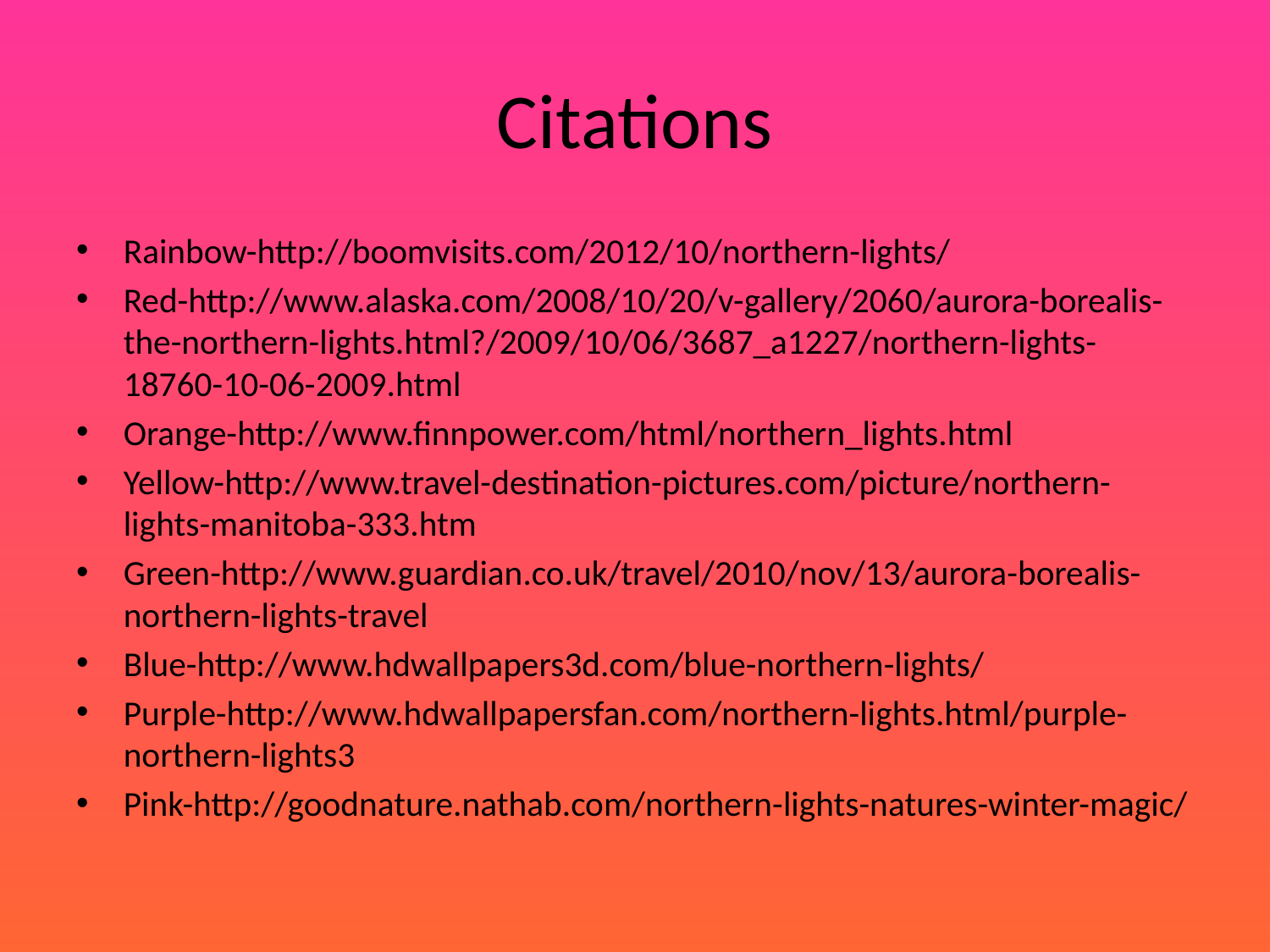

# Citations
Rainbow-http://boomvisits.com/2012/10/northern-lights/
Red-http://www.alaska.com/2008/10/20/v-gallery/2060/aurora-borealis-the-northern-lights.html?/2009/10/06/3687_a1227/northern-lights-18760-10-06-2009.html
Orange-http://www.finnpower.com/html/northern_lights.html
Yellow-http://www.travel-destination-pictures.com/picture/northern-lights-manitoba-333.htm
Green-http://www.guardian.co.uk/travel/2010/nov/13/aurora-borealis-northern-lights-travel
Blue-http://www.hdwallpapers3d.com/blue-northern-lights/
Purple-http://www.hdwallpapersfan.com/northern-lights.html/purple-northern-lights3
Pink-http://goodnature.nathab.com/northern-lights-natures-winter-magic/